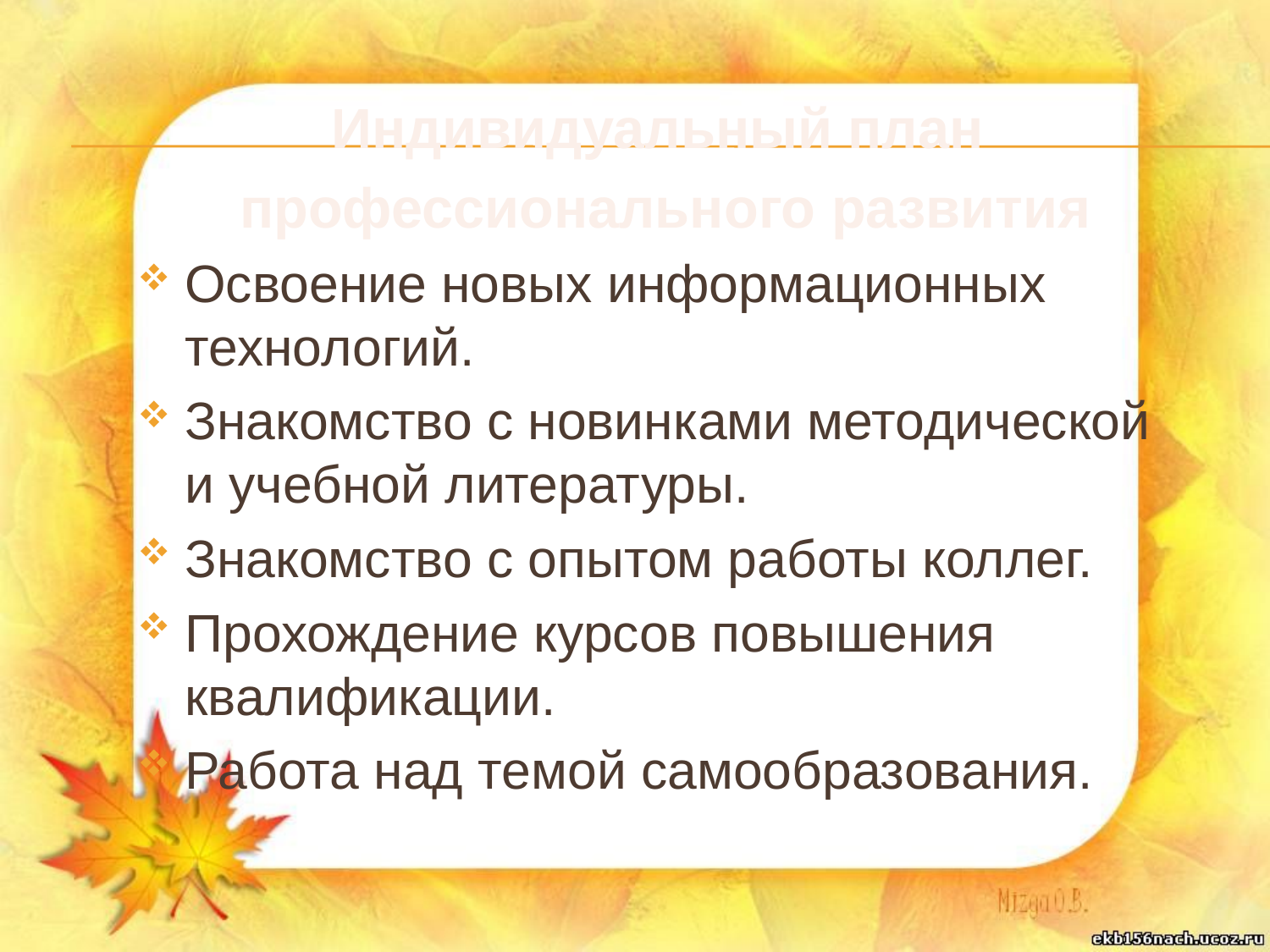

Индивидуальный план
профессионального развития
Освоение новых информационных технологий.
Знакомство с новинками методической и учебной литературы.
Знакомство с опытом работы коллег.
Прохождение курсов повышения квалификации.
Работа над темой самообразования.